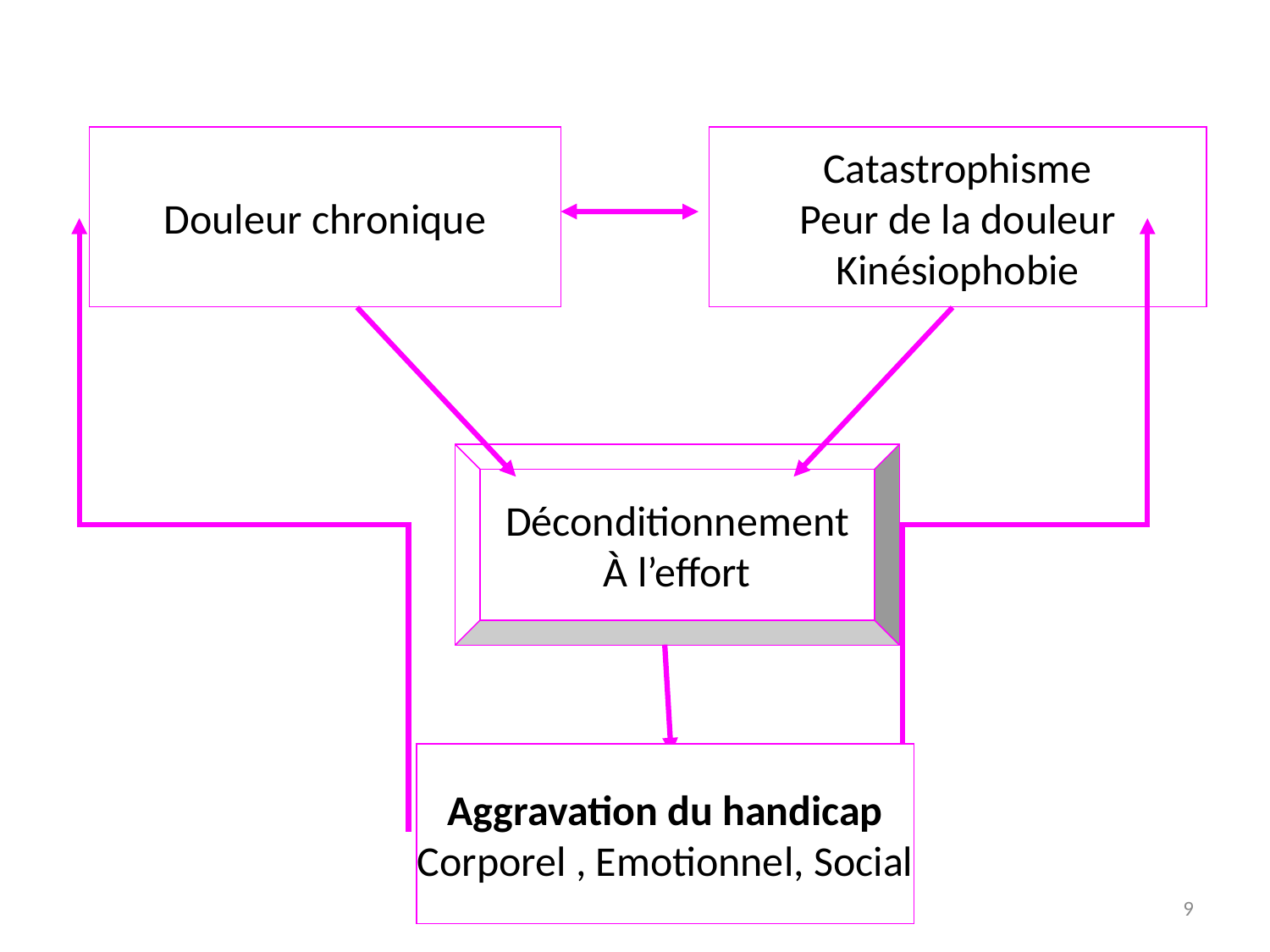

Douleur chronique
Catastrophisme
Peur de la douleur
Kinésiophobie

Déconditionnement
À l’effort

Aggravation du handicap
Corporel , Emotionnel, Social
9